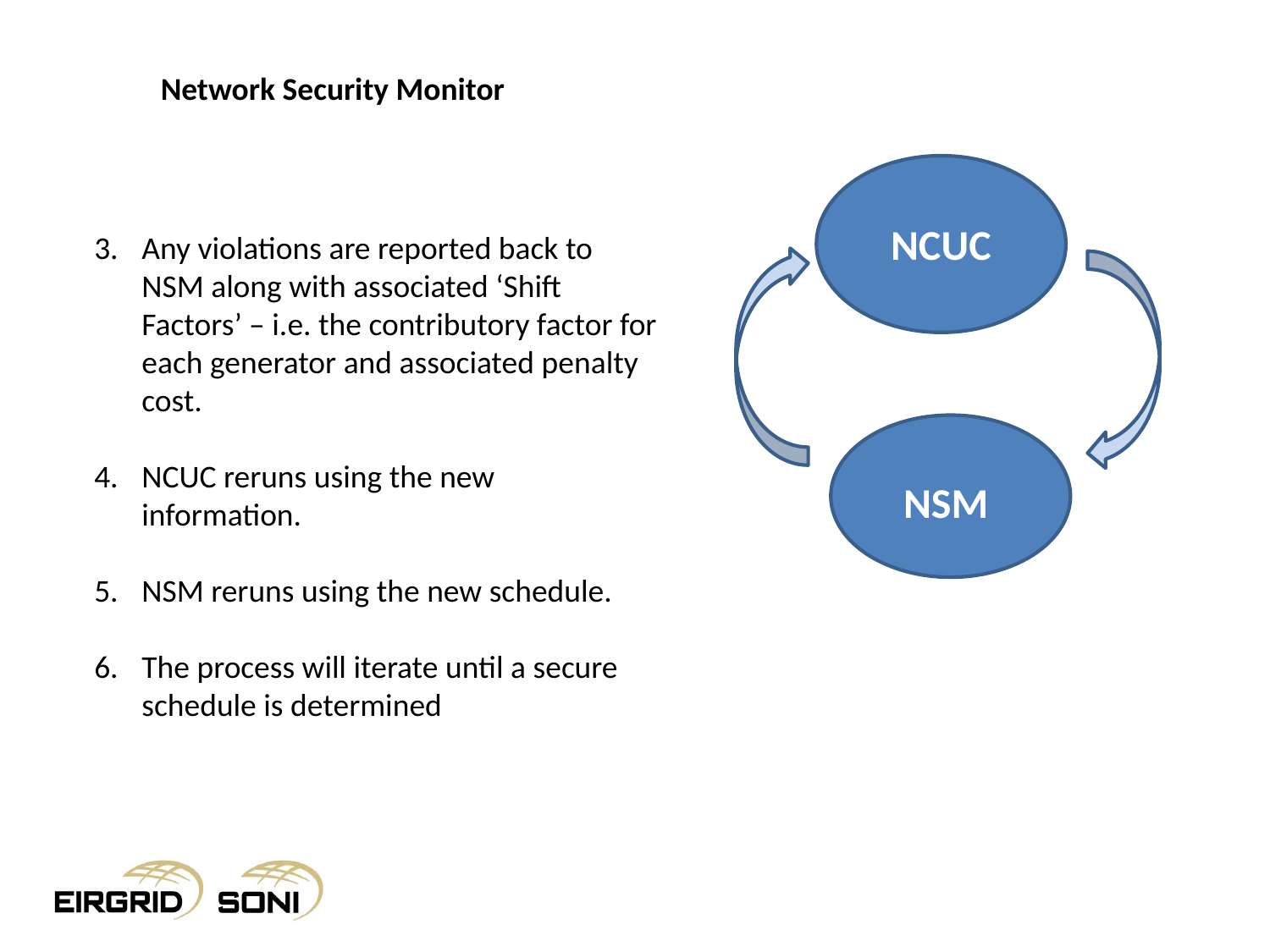

Network Security Monitor

Any violations are reported back to NSM along with associated ‘Shift Factors’ – i.e. the contributory factor for each generator and associated penalty cost.

NCUC reruns using the new information.

NSM reruns using the new schedule.

The process will iterate until a secure schedule is determined
NCUC

NSM